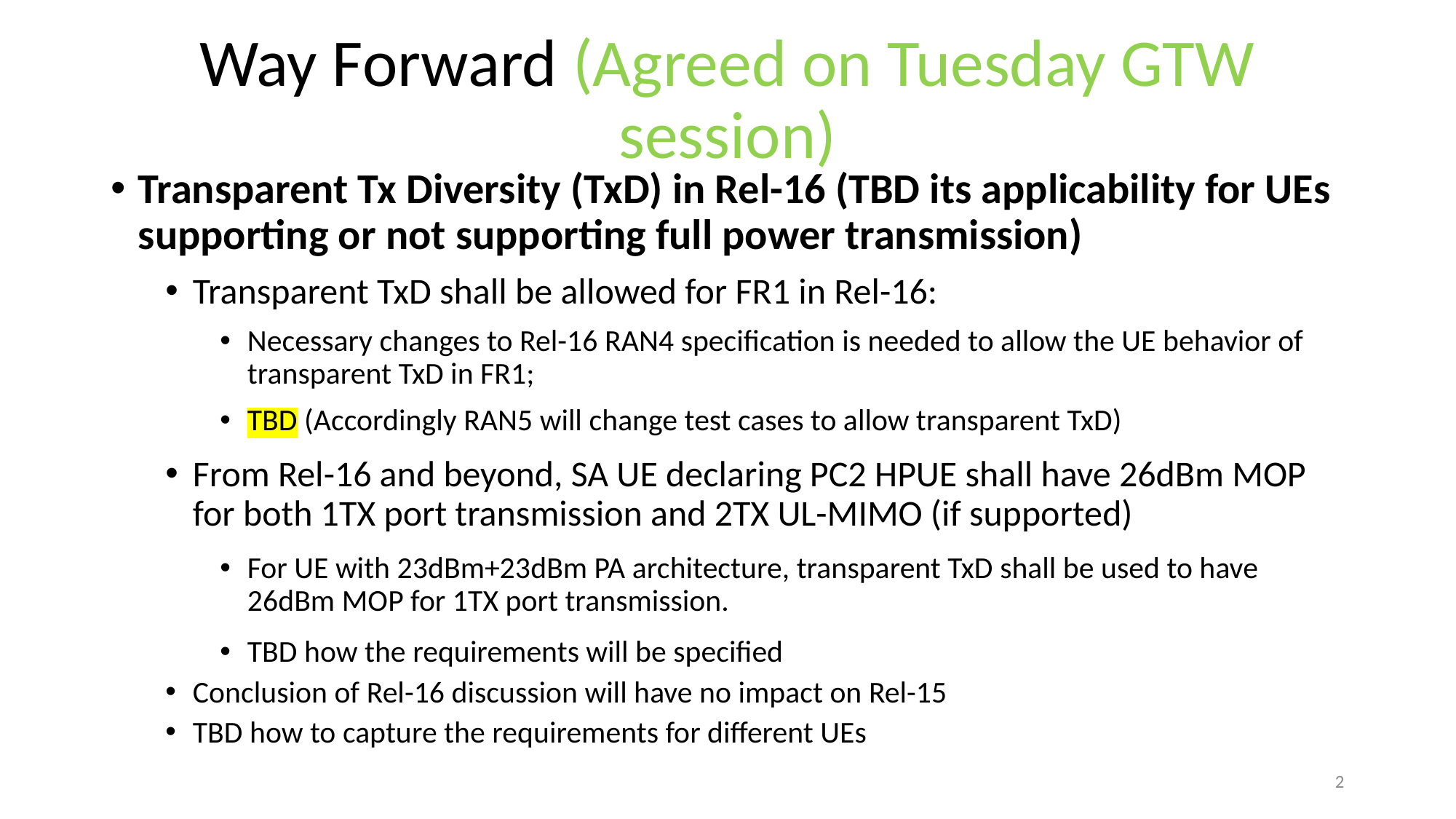

# Way Forward (Agreed on Tuesday GTW session)
Transparent Tx Diversity (TxD) in Rel-16 (TBD its applicability for UEs supporting or not supporting full power transmission)
Transparent TxD shall be allowed for FR1 in Rel-16:
Necessary changes to Rel-16 RAN4 specification is needed to allow the UE behavior of transparent TxD in FR1;
TBD (Accordingly RAN5 will change test cases to allow transparent TxD)
From Rel-16 and beyond, SA UE declaring PC2 HPUE shall have 26dBm MOP for both 1TX port transmission and 2TX UL-MIMO (if supported)
For UE with 23dBm+23dBm PA architecture, transparent TxD shall be used to have 26dBm MOP for 1TX port transmission.
TBD how the requirements will be specified
Conclusion of Rel-16 discussion will have no impact on Rel-15
TBD how to capture the requirements for different UEs
2